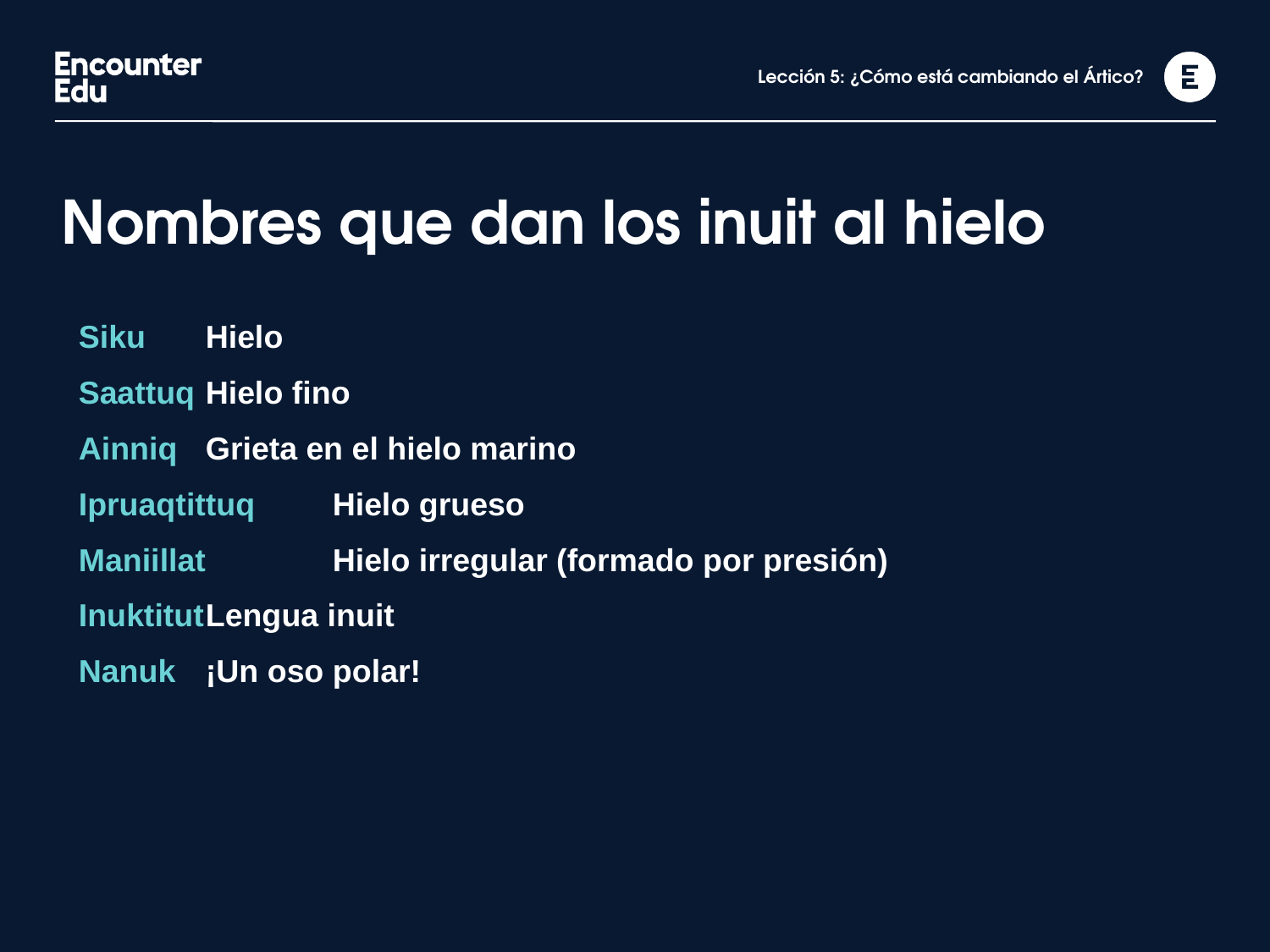

# Lección 5: ¿Cómo está cambiando el Ártico?
Nombres que dan los inuit al hielo
Siku 	Hielo
Saattuq	Hielo fino
Ainniq	Grieta en el hielo marino
Ipruaqtittuq	Hielo grueso
Maniillat	Hielo irregular (formado por presión)
Inuktitut	Lengua inuit
Nanuk	¡Un oso polar!